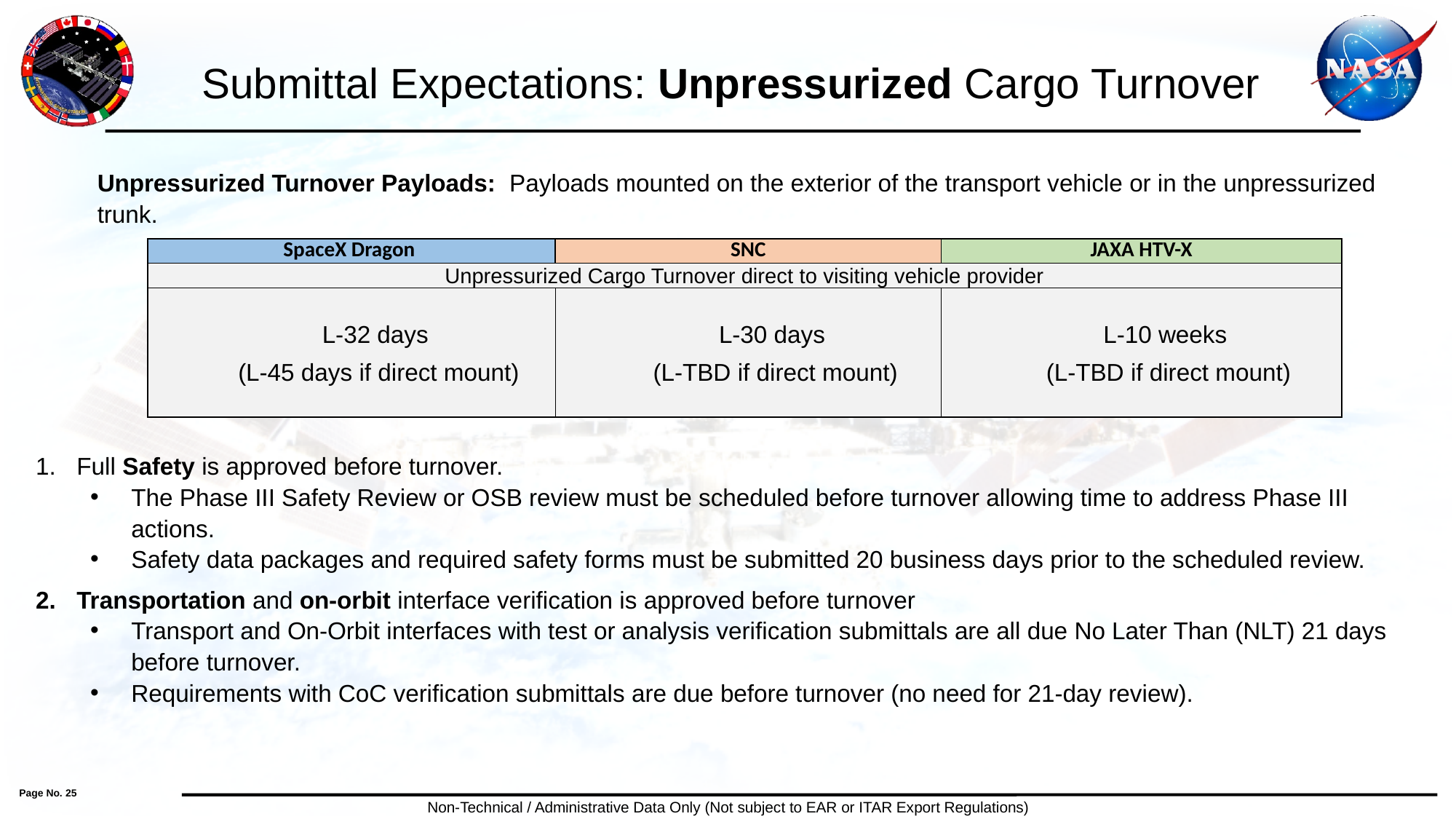

# Submittal Expectations: Unpressurized Cargo Turnover
Unpressurized Turnover Payloads:  Payloads mounted on the exterior of the transport vehicle or in the unpressurized trunk.
| SpaceX Dragon | SNC | JAXA HTV-X |
| --- | --- | --- |
| Unpressurized Cargo Turnover direct to visiting vehicle provider |  |  |
| L-32 days (L-45 days if direct mount) | L-30 days (L-TBD if direct mount) | L-10 weeks (L-TBD if direct mount) |
Full Safety is approved before turnover.
The Phase III Safety Review or OSB review must be scheduled before turnover allowing time to address Phase III actions.
Safety data packages and required safety forms must be submitted 20 business days prior to the scheduled review.
Transportation and on-orbit interface verification is approved before turnover
Transport and On-Orbit interfaces with test or analysis verification submittals are all due No Later Than (NLT) 21 days before turnover.
Requirements with CoC verification submittals are due before turnover (no need for 21-day review).